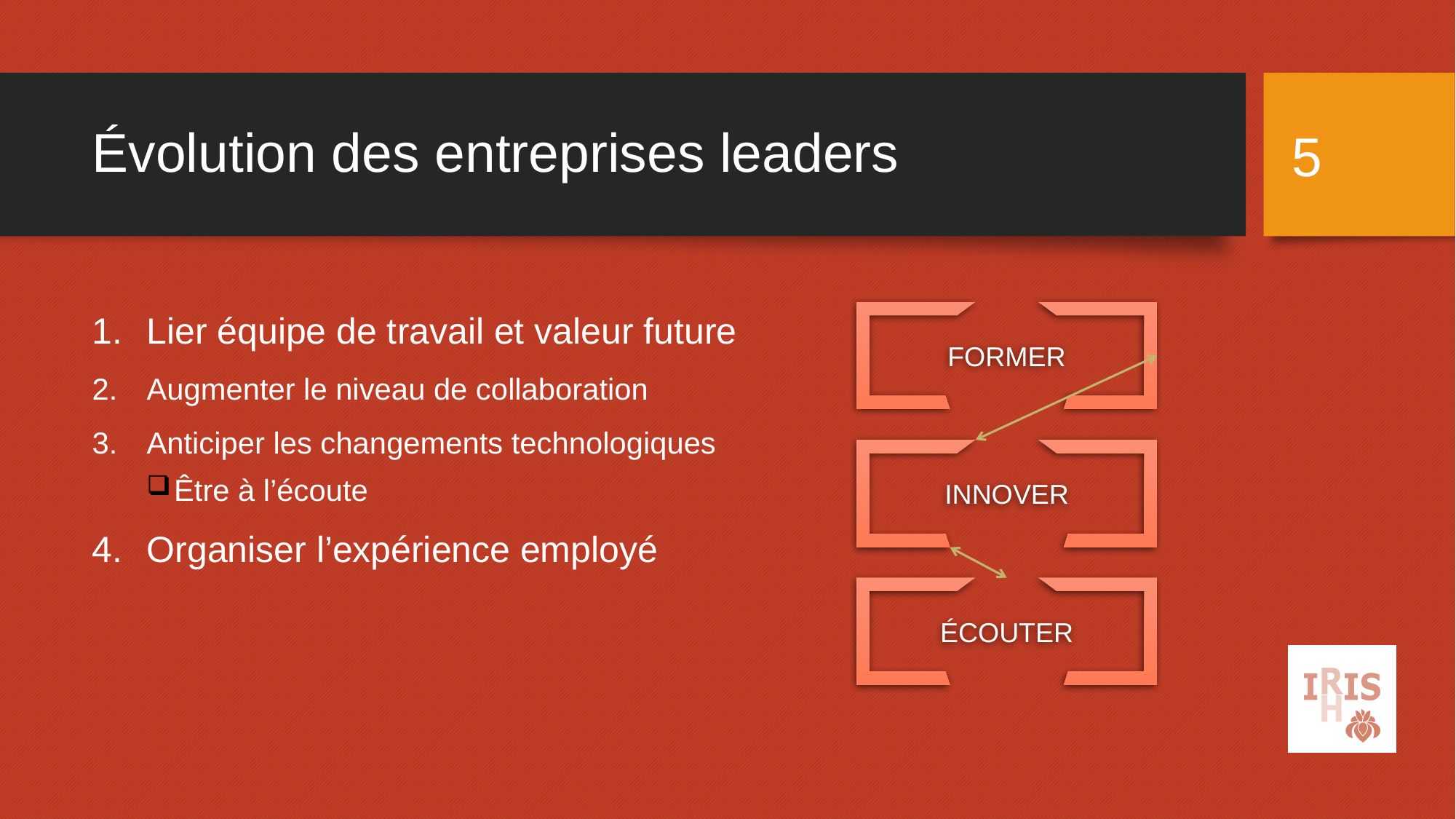

5
# Évolution des entreprises leaders
Lier équipe de travail et valeur future
Augmenter le niveau de collaboration
Anticiper les changements technologiques
Être à l’écoute
Organiser l’expérience employé

FORMER
INNOVER
ÉCOUTER